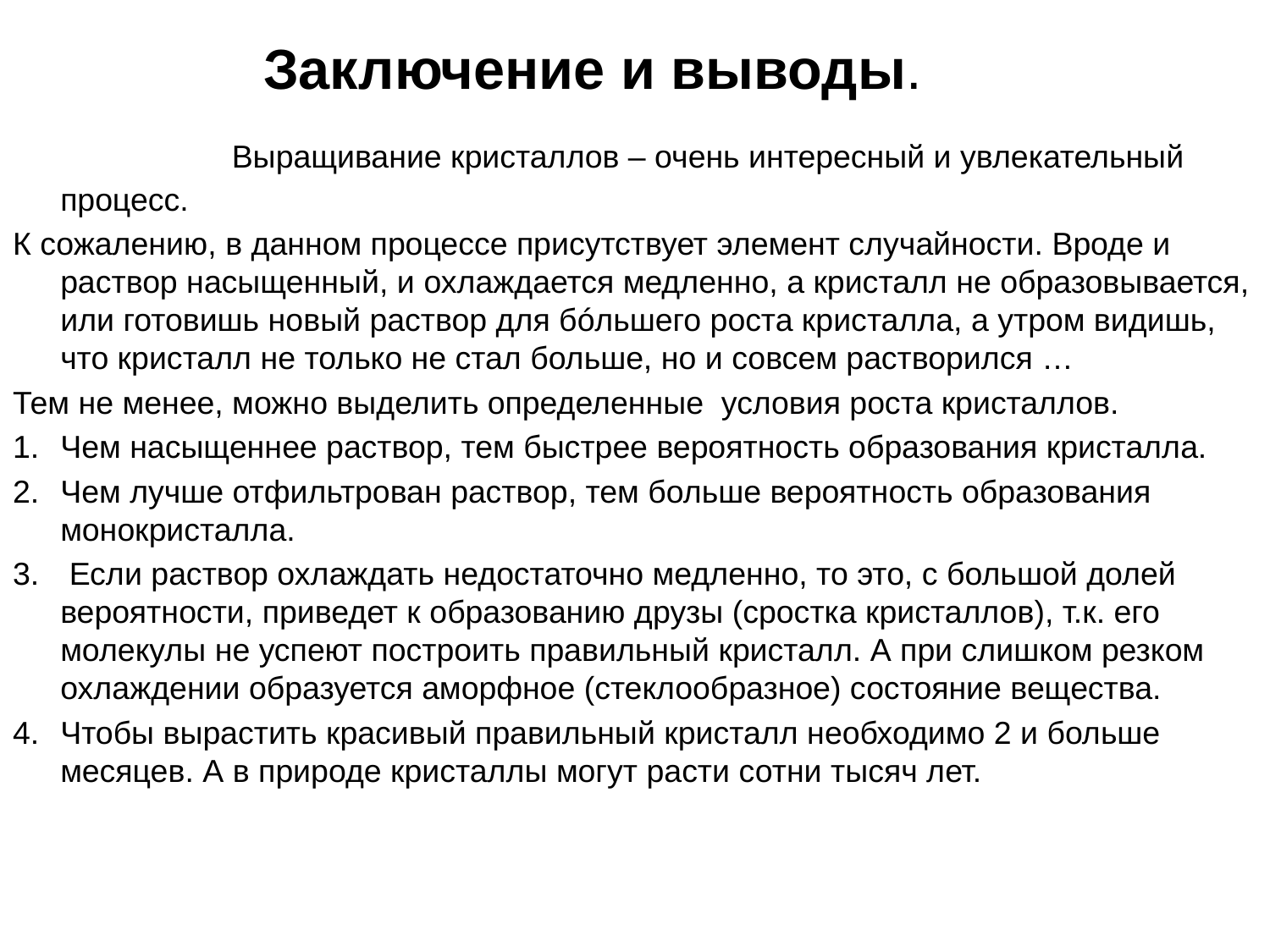

Заключение и выводы.
              Выращивание кристаллов – очень интересный и увлекательный процесс.
К сожалению, в данном процессе присутствует элемент случайности. Вроде и раствор насыщенный, и охлаждается медленно, а кристалл не образовывается, или готовишь новый раствор для бóльшего роста кристалла, а утром видишь, что кристалл не только не стал больше, но и совсем растворился …
Тем не менее, можно выделить определенные  условия роста кристаллов.
Чем насыщеннее раствор, тем быстрее вероятность образования кристалла.
Чем лучше отфильтрован раствор, тем больше вероятность образования монокристалла.
 Если раствор охлаждать недостаточно медленно, то это, с большой долей вероятности, приведет к образованию друзы (сростка кристаллов), т.к. его молекулы не успеют построить правильный кристалл. А при слишком резком охлаждении образуется аморфное (стеклообразное) состояние вещества.
Чтобы вырастить красивый правильный кристалл необходимо 2 и больше месяцев. А в природе кристаллы могут расти сотни тысяч лет.